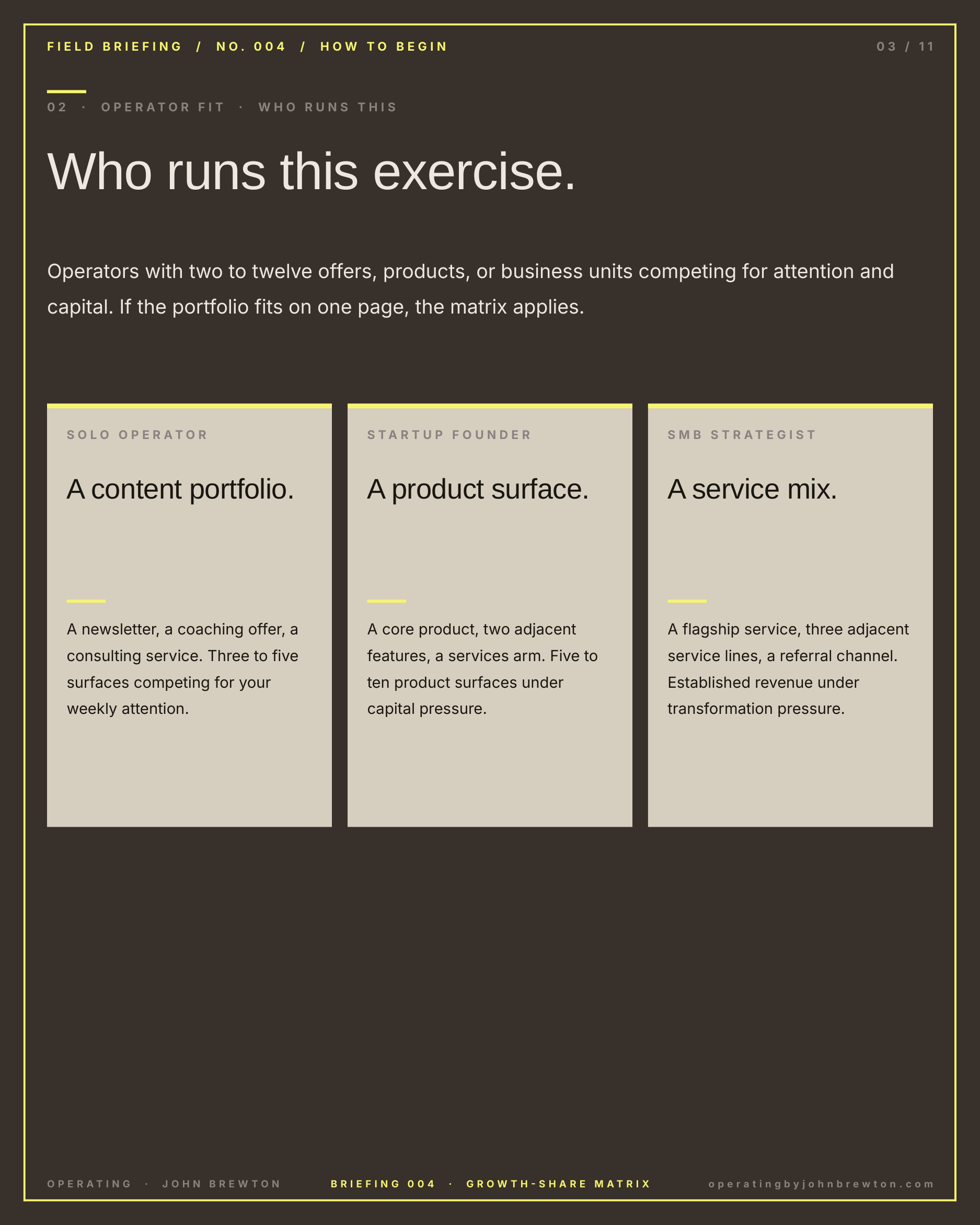

FIELD BRIEFING  /  NO. 004  /  HOW TO BEGIN
03 / 11

02  ·  OPERATOR FIT  ·  WHO RUNS THIS
Who runs this exercise.
Operators with two to twelve offers, products, or business units competing for attention and capital. If the portfolio fits on one page, the matrix applies.

SOLO OPERATOR
STARTUP FOUNDER
SMB STRATEGIST
A content portfolio.
A product surface.
A service mix.

A newsletter, a coaching offer, a consulting service. Three to five surfaces competing for your weekly attention.
A core product, two adjacent features, a services arm. Five to ten product surfaces under capital pressure.
A flagship service, three adjacent service lines, a referral channel. Established revenue under transformation pressure.
BRIEFING 004  ·  GROWTH-SHARE MATRIX
operatingbyjohnbrewton.com
OPERATING  ·  JOHN BREWTON